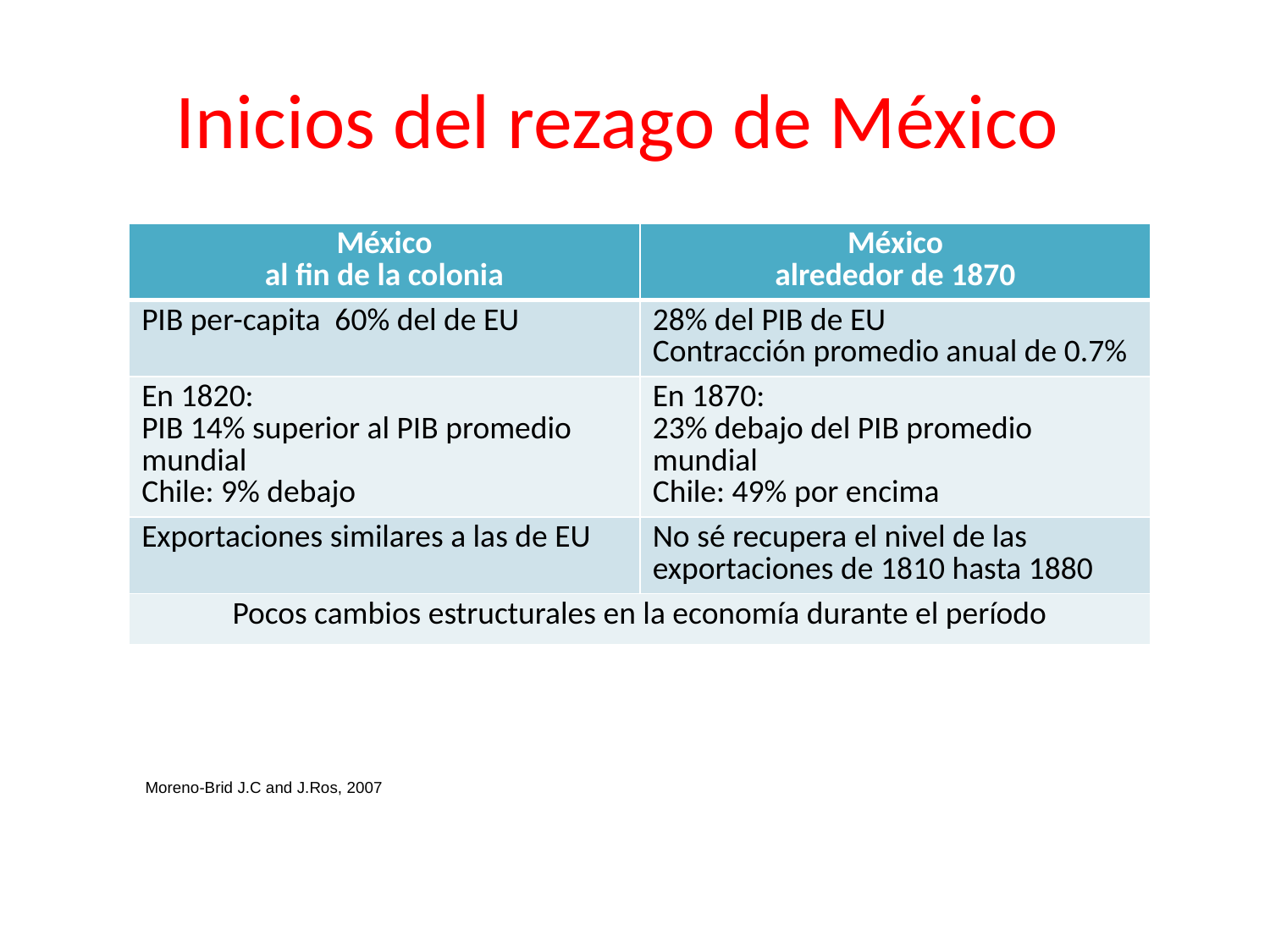

Inicios del rezago de México
| México al fin de la colonia | México alrededor de 1870 |
| --- | --- |
| PIB per-capita 60% del de EU | 28% del PIB de EU Contracción promedio anual de 0.7% |
| En 1820: PIB 14% superior al PIB promedio mundial Chile: 9% debajo | En 1870: 23% debajo del PIB promedio mundial Chile: 49% por encima |
| Exportaciones similares a las de EU | No sé recupera el nivel de las exportaciones de 1810 hasta 1880 |
| Pocos cambios estructurales en la economía durante el período |  |
Moreno-Brid J.C and J.Ros, 2007